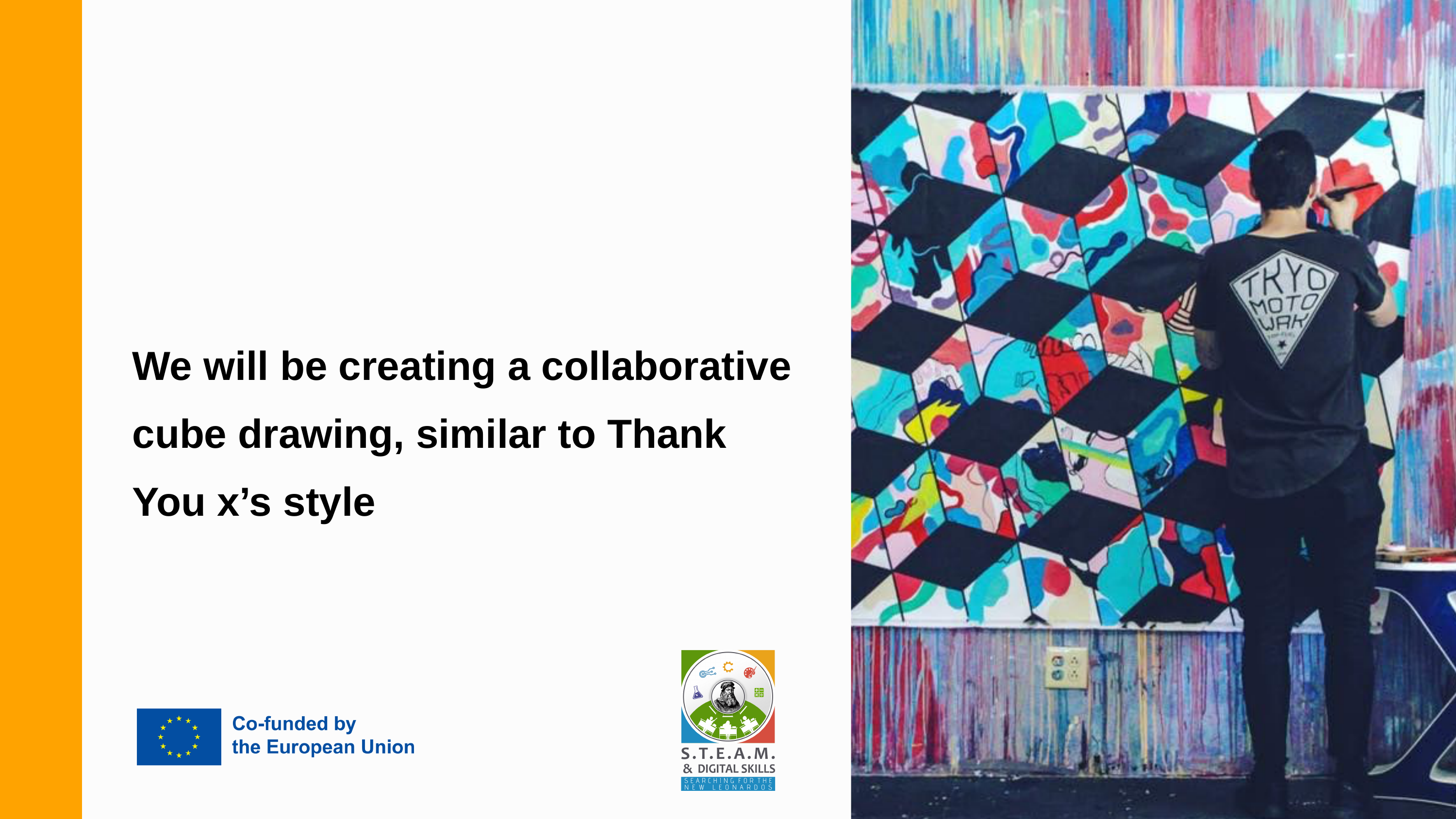

We will be creating a collaborative cube drawing, similar to Thank You x’s style